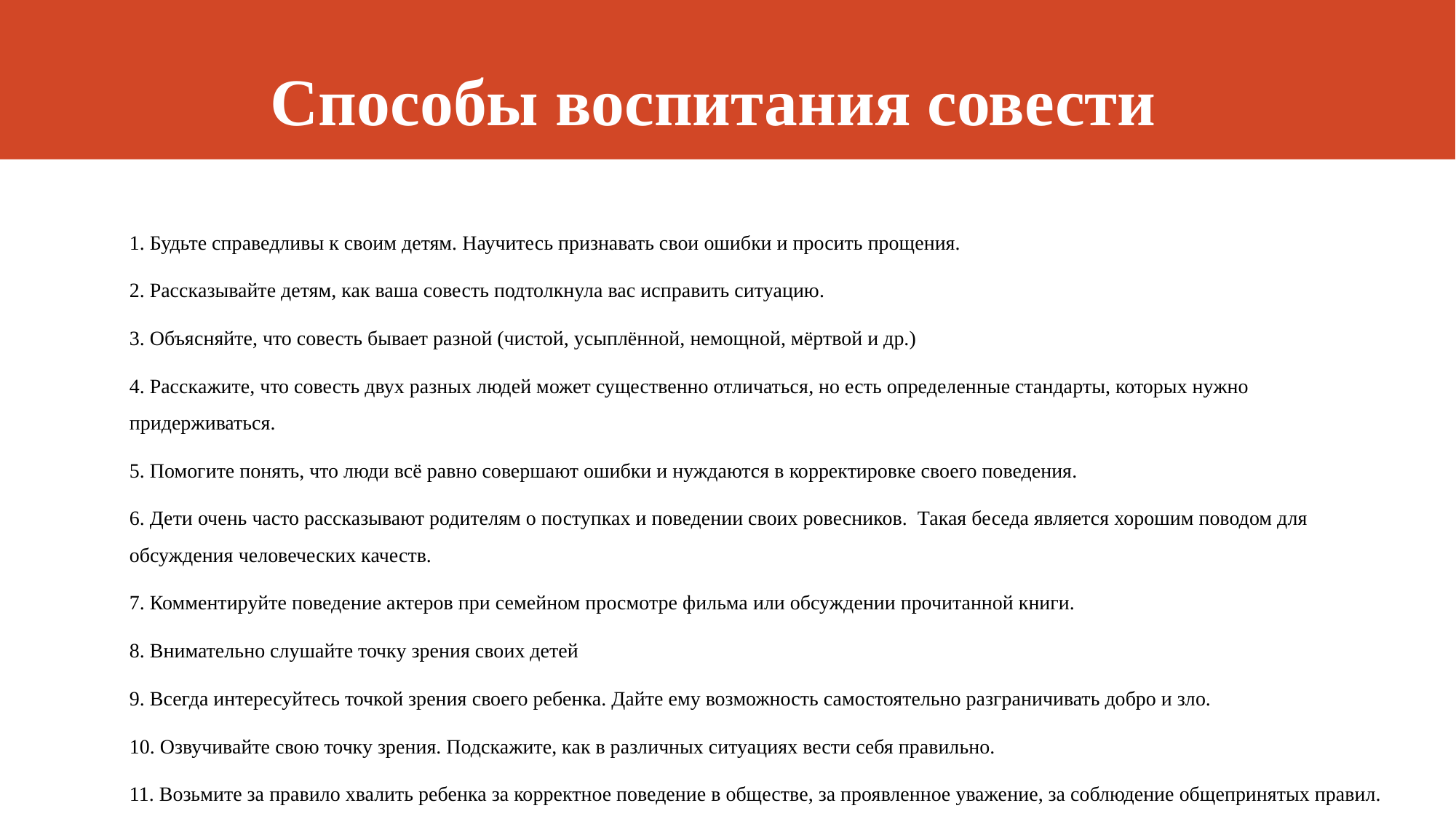

# Способы воспитания совести
1. Будьте справедливы к своим детям. Научитесь признавать свои ошибки и просить прощения.
2. Рассказывайте детям, как ваша совесть подтолкнула вас исправить ситуацию.
3. Объясняйте, что совесть бывает разной (чистой, усыплённой, немощной, мёртвой и др.)
4. Расскажите, что совесть двух разных людей может существенно отличаться, но есть определенные стандарты, которых нужно придерживаться.
5. Помогите понять, что люди всё равно совершают ошибки и нуждаются в корректировке своего поведения.
6. Дети очень часто рассказывают родителям о поступках и поведении своих ровесников.  Такая беседа является хорошим поводом для обсуждения человеческих качеств.
7. Комментируйте поведение актеров при семейном просмотре фильма или обсуждении прочитанной книги.
8. Внимательно слушайте точку зрения своих детей
9. Всегда интересуйтесь точкой зрения своего ребенка. Дайте ему возможность самостоятельно разграничивать добро и зло.
10. Озвучивайте свою точку зрения. Подскажите, как в различных ситуациях вести себя правильно.
11. Возьмите за правило хвалить ребенка за корректное поведение в обществе, за проявленное уважение, за соблюдение общепринятых правил.